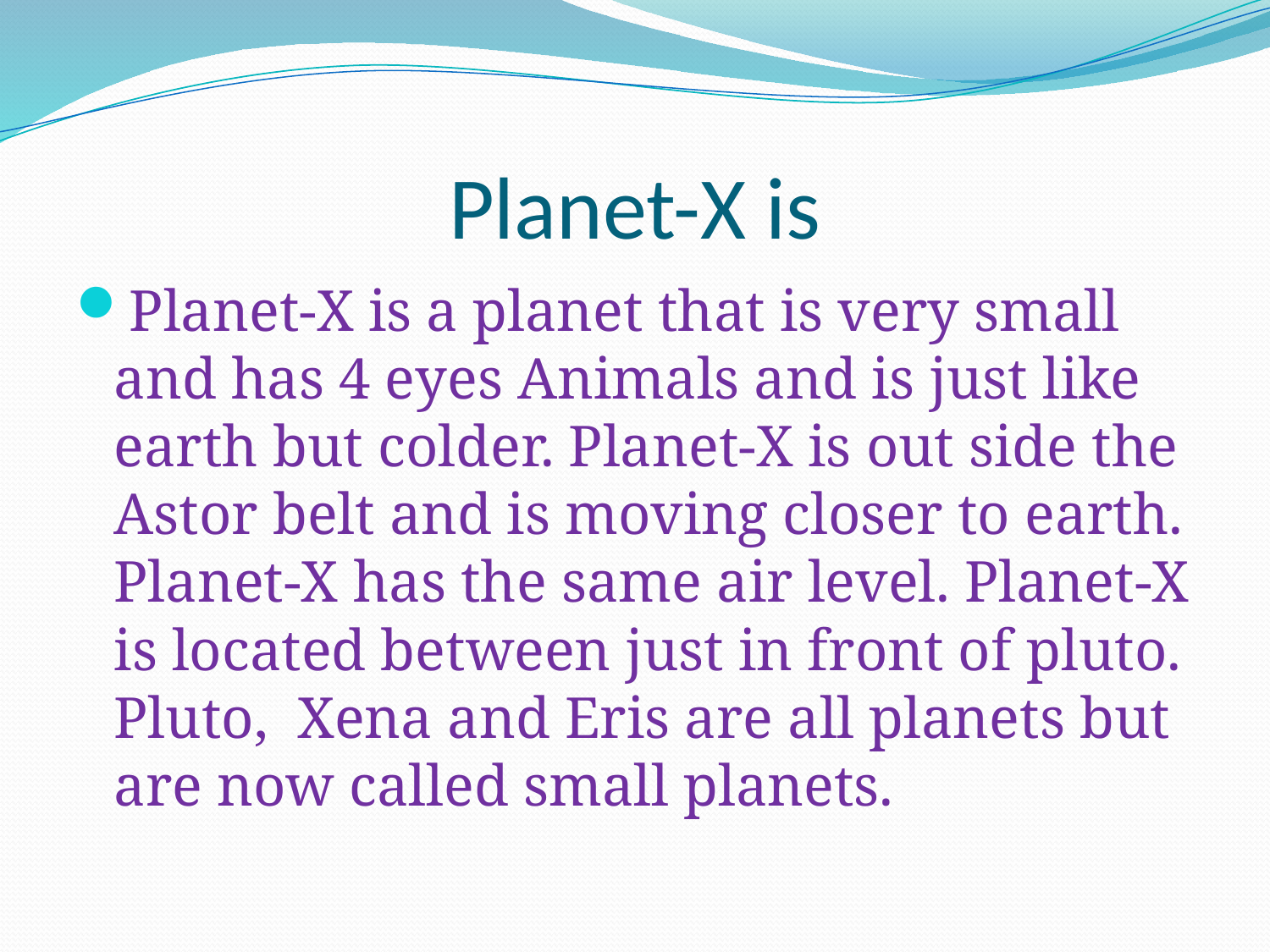

# Planet-X is
Planet-X is a planet that is very small and has 4 eyes Animals and is just like earth but colder. Planet-X is out side the Astor belt and is moving closer to earth. Planet-X has the same air level. Planet-X is located between just in front of pluto. Pluto,  Xena and Eris are all planets but are now called small planets.